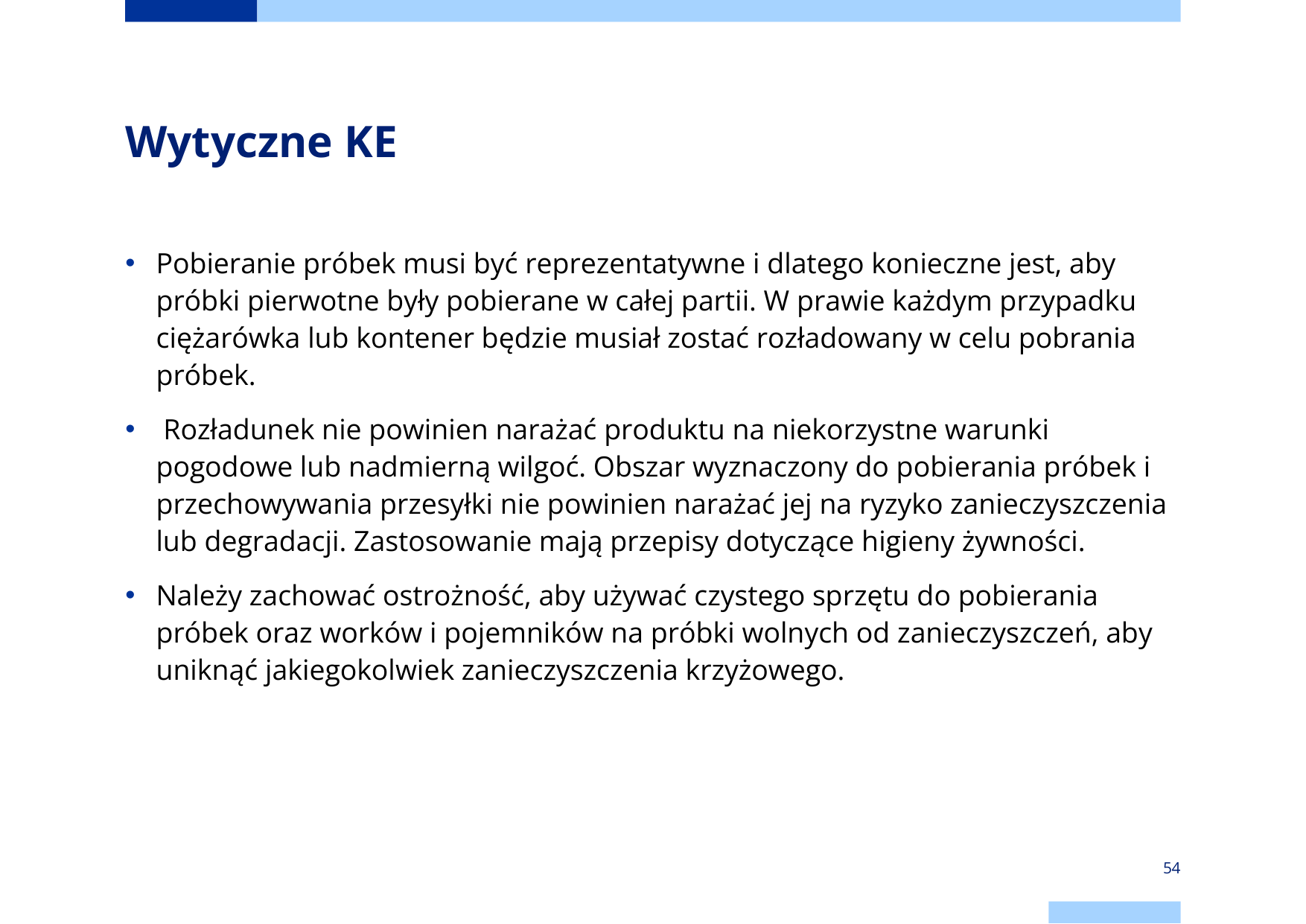

# Wytyczne KE
Pobieranie próbek musi być reprezentatywne i dlatego konieczne jest, aby próbki pierwotne były pobierane w całej partii. W prawie każdym przypadku ciężarówka lub kontener będzie musiał zostać rozładowany w celu pobrania próbek.
 Rozładunek nie powinien narażać produktu na niekorzystne warunki pogodowe lub nadmierną wilgoć. Obszar wyznaczony do pobierania próbek i przechowywania przesyłki nie powinien narażać jej na ryzyko zanieczyszczenia lub degradacji. Zastosowanie mają przepisy dotyczące higieny żywności.
Należy zachować ostrożność, aby używać czystego sprzętu do pobierania próbek oraz worków i pojemników na próbki wolnych od zanieczyszczeń, aby uniknąć jakiegokolwiek zanieczyszczenia krzyżowego.
54